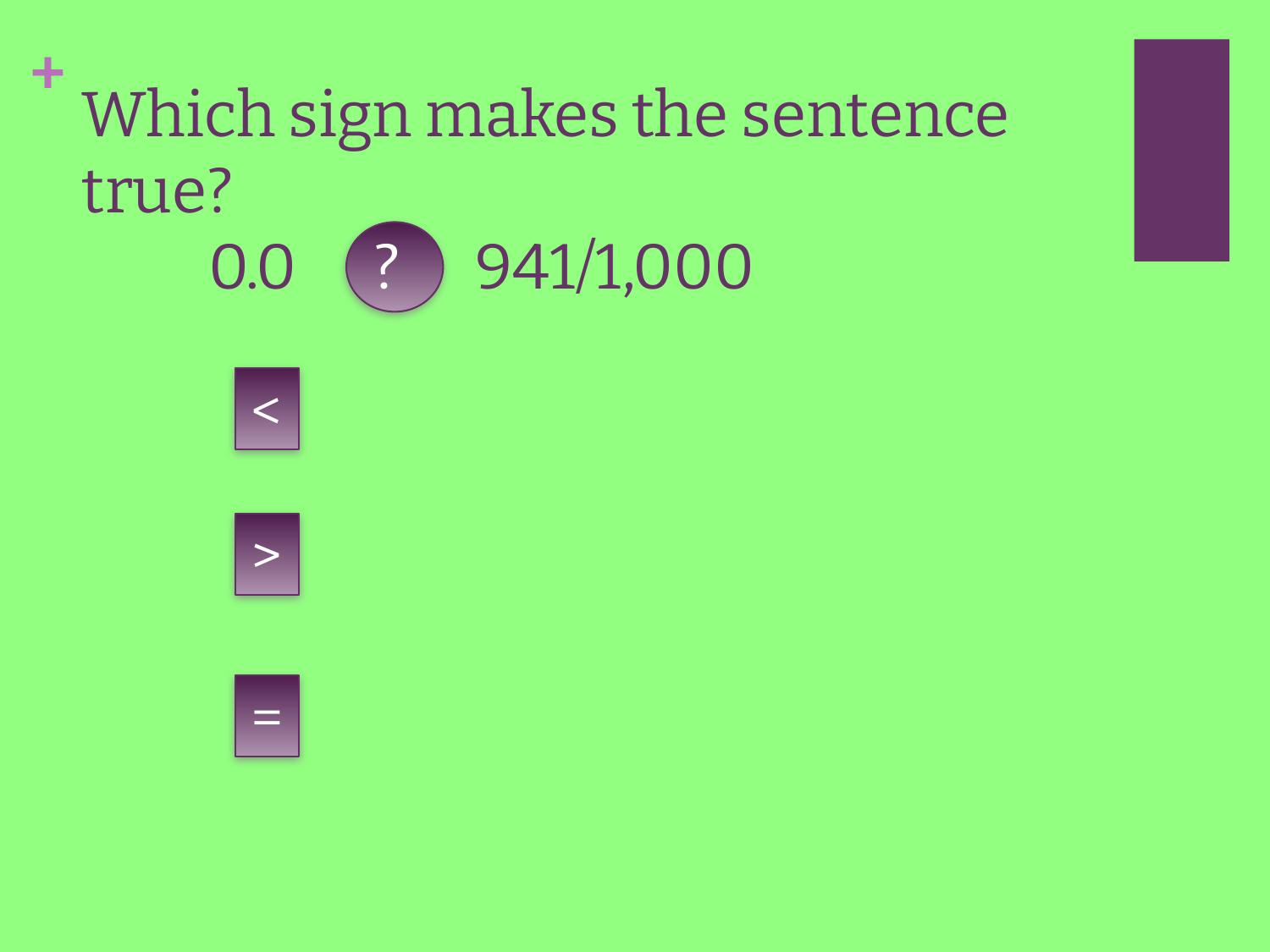

# Which sign makes the sentence true? 0.0	   ?	 941/1,000

<

>

=